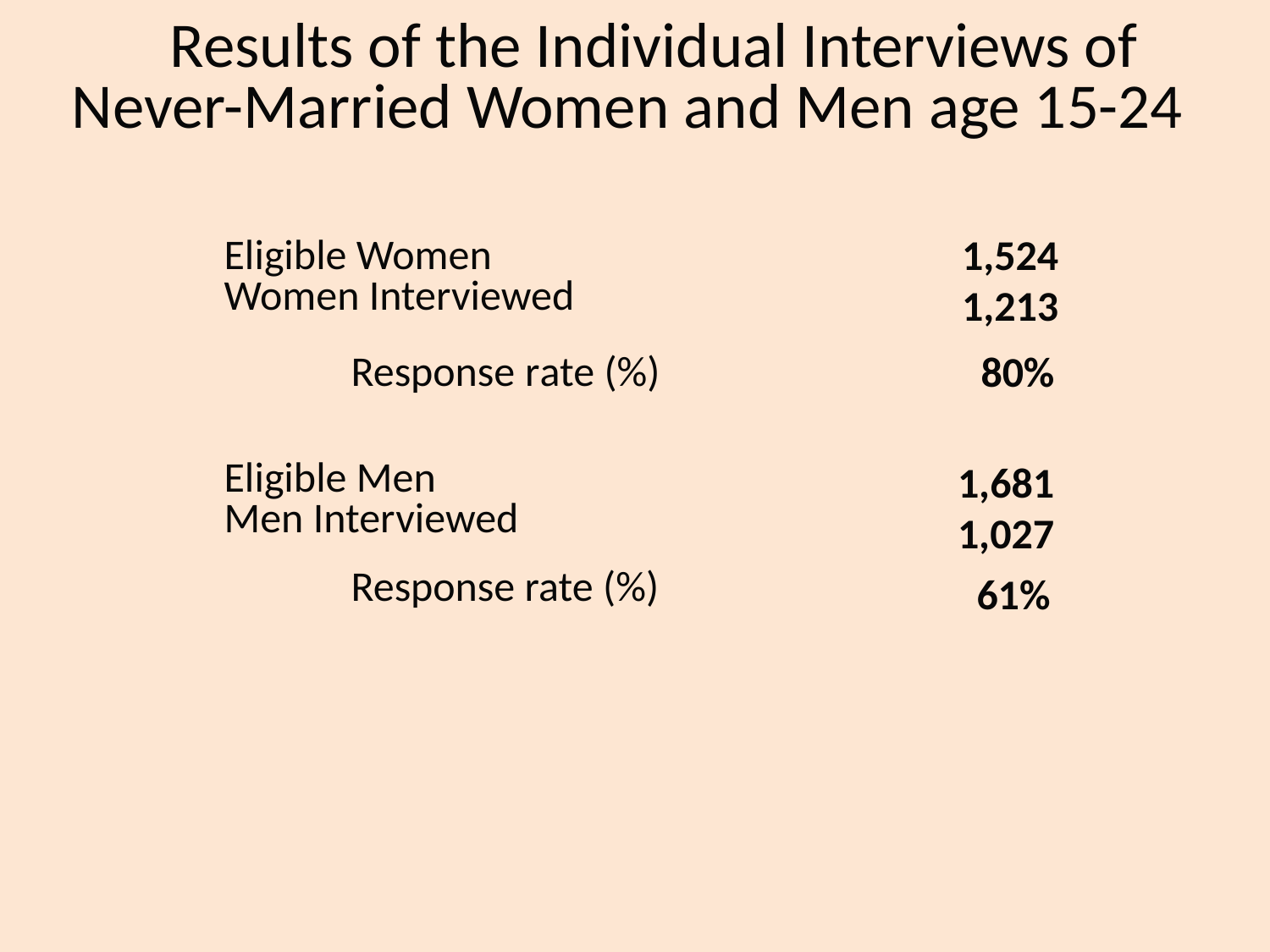

# Results of the Individual Interviews of Never-Married Women and Men age 15-24
     1,524
     1,213
       80%
Eligible Women
Women Interviewed

  	Response rate (%)
Eligible Men
Men Interviewed

  	Response rate (%)
  1,681
  1,027
    61%